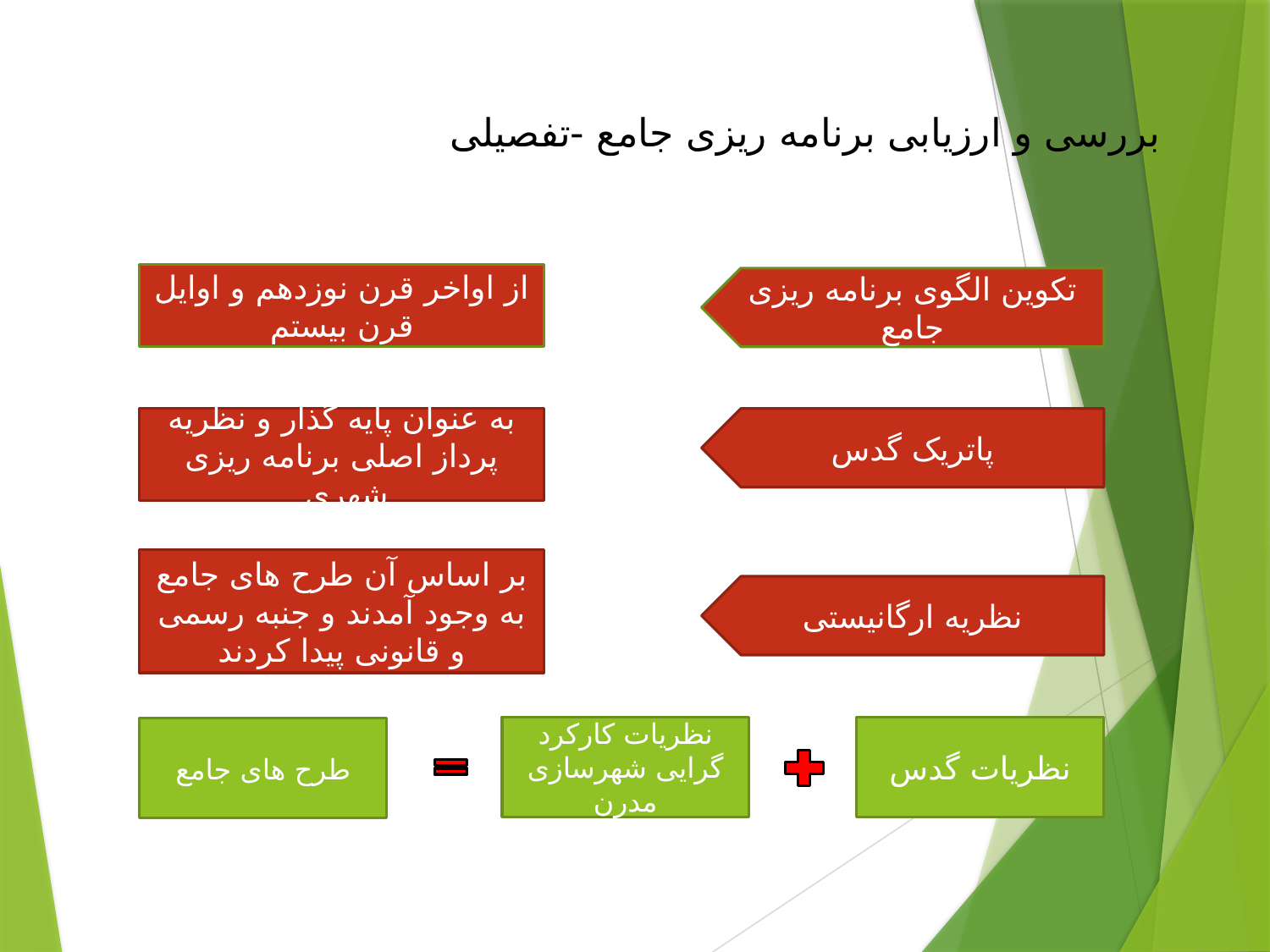

بررسی و ارزیابی برنامه ریزی جامع -تفصیلی
از اواخر قرن نوزدهم و اوایل قرن بیستم
تکوین الگوی برنامه ریزی جامع
به عنوان پایه گذار و نظریه پرداز اصلی برنامه ریزی شهری
پاتریک گدس
بر اساس آن طرح های جامع به وجود آمدند و جنبه رسمی و قانونی پیدا کردند
نظریه ارگانیستی
نظریات کارکرد گرایی شهرسازی مدرن
نظریات گدس
طرح های جامع